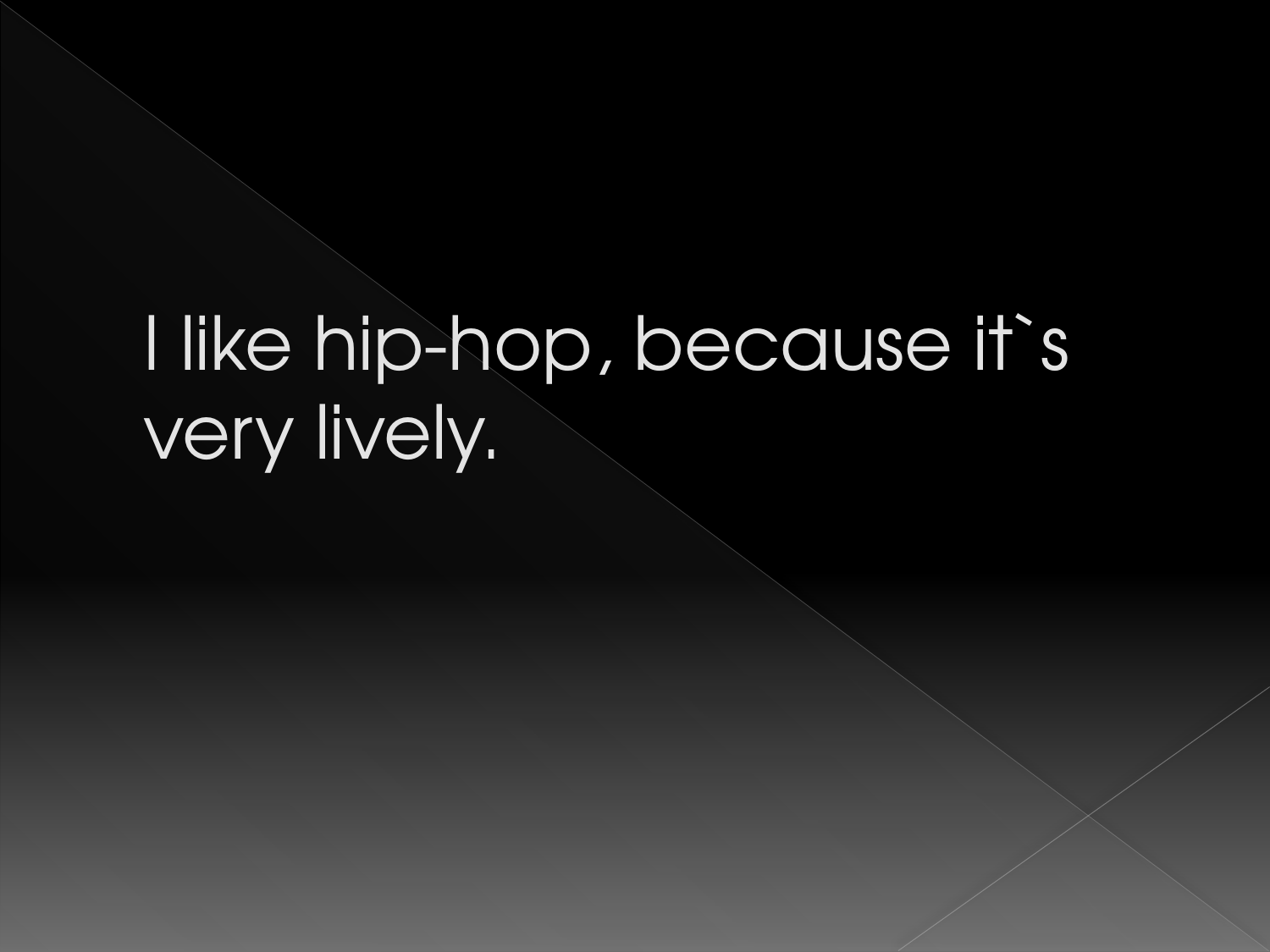

# I like hip-hop, because it`s very lively.